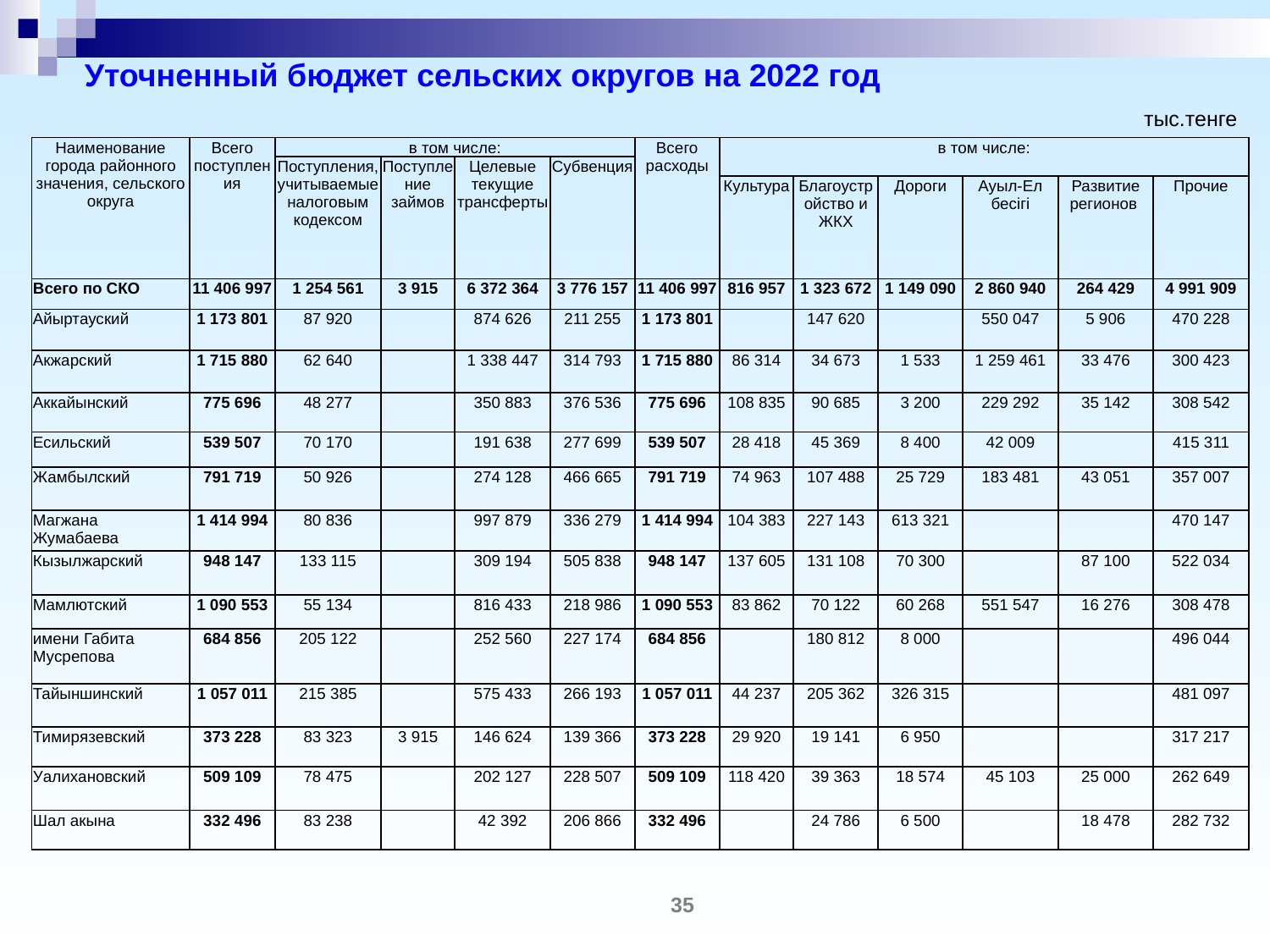

# Уточненный бюджет сельских округов на 2022 год
тыс.тенге
| Наименование города районного значения, сельского округа | Всего поступления | в том числе: |  |  |  | Всего расходы | в том числе: |  |  |  |  |  |
| --- | --- | --- | --- | --- | --- | --- | --- | --- | --- | --- | --- | --- |
|  |  | Поступления, учитываемые налоговым кодексом | Поступление займов | Целевые текущие трансферты | Субвенция |  |  |  |  |  |  |  |
|  |  |  |  |  |  |  | Культура | Благоустройство и ЖКХ | Дороги | Ауыл-Ел бесігі | Развитие регионов | Прочие |
| Всего по СКО | 11 406 997 | 1 254 561 | 3 915 | 6 372 364 | 3 776 157 | 11 406 997 | 816 957 | 1 323 672 | 1 149 090 | 2 860 940 | 264 429 | 4 991 909 |
| Айыртауский | 1 173 801 | 87 920 |  | 874 626 | 211 255 | 1 173 801 |  | 147 620 |  | 550 047 | 5 906 | 470 228 |
| Акжарский | 1 715 880 | 62 640 |  | 1 338 447 | 314 793 | 1 715 880 | 86 314 | 34 673 | 1 533 | 1 259 461 | 33 476 | 300 423 |
| Аккайынский | 775 696 | 48 277 |  | 350 883 | 376 536 | 775 696 | 108 835 | 90 685 | 3 200 | 229 292 | 35 142 | 308 542 |
| Есильский | 539 507 | 70 170 |  | 191 638 | 277 699 | 539 507 | 28 418 | 45 369 | 8 400 | 42 009 |  | 415 311 |
| Жамбылский | 791 719 | 50 926 |  | 274 128 | 466 665 | 791 719 | 74 963 | 107 488 | 25 729 | 183 481 | 43 051 | 357 007 |
| Магжана Жумабаева | 1 414 994 | 80 836 |  | 997 879 | 336 279 | 1 414 994 | 104 383 | 227 143 | 613 321 |  |  | 470 147 |
| Кызылжарский | 948 147 | 133 115 |  | 309 194 | 505 838 | 948 147 | 137 605 | 131 108 | 70 300 |  | 87 100 | 522 034 |
| Мамлютский | 1 090 553 | 55 134 |  | 816 433 | 218 986 | 1 090 553 | 83 862 | 70 122 | 60 268 | 551 547 | 16 276 | 308 478 |
| имени Габита Мусрепова | 684 856 | 205 122 |  | 252 560 | 227 174 | 684 856 |  | 180 812 | 8 000 |  |  | 496 044 |
| Тайыншинский | 1 057 011 | 215 385 |  | 575 433 | 266 193 | 1 057 011 | 44 237 | 205 362 | 326 315 |  |  | 481 097 |
| Тимирязевский | 373 228 | 83 323 | 3 915 | 146 624 | 139 366 | 373 228 | 29 920 | 19 141 | 6 950 |  |  | 317 217 |
| Уалихановский | 509 109 | 78 475 |  | 202 127 | 228 507 | 509 109 | 118 420 | 39 363 | 18 574 | 45 103 | 25 000 | 262 649 |
| Шал акына | 332 496 | 83 238 |  | 42 392 | 206 866 | 332 496 |  | 24 786 | 6 500 |  | 18 478 | 282 732 |
35